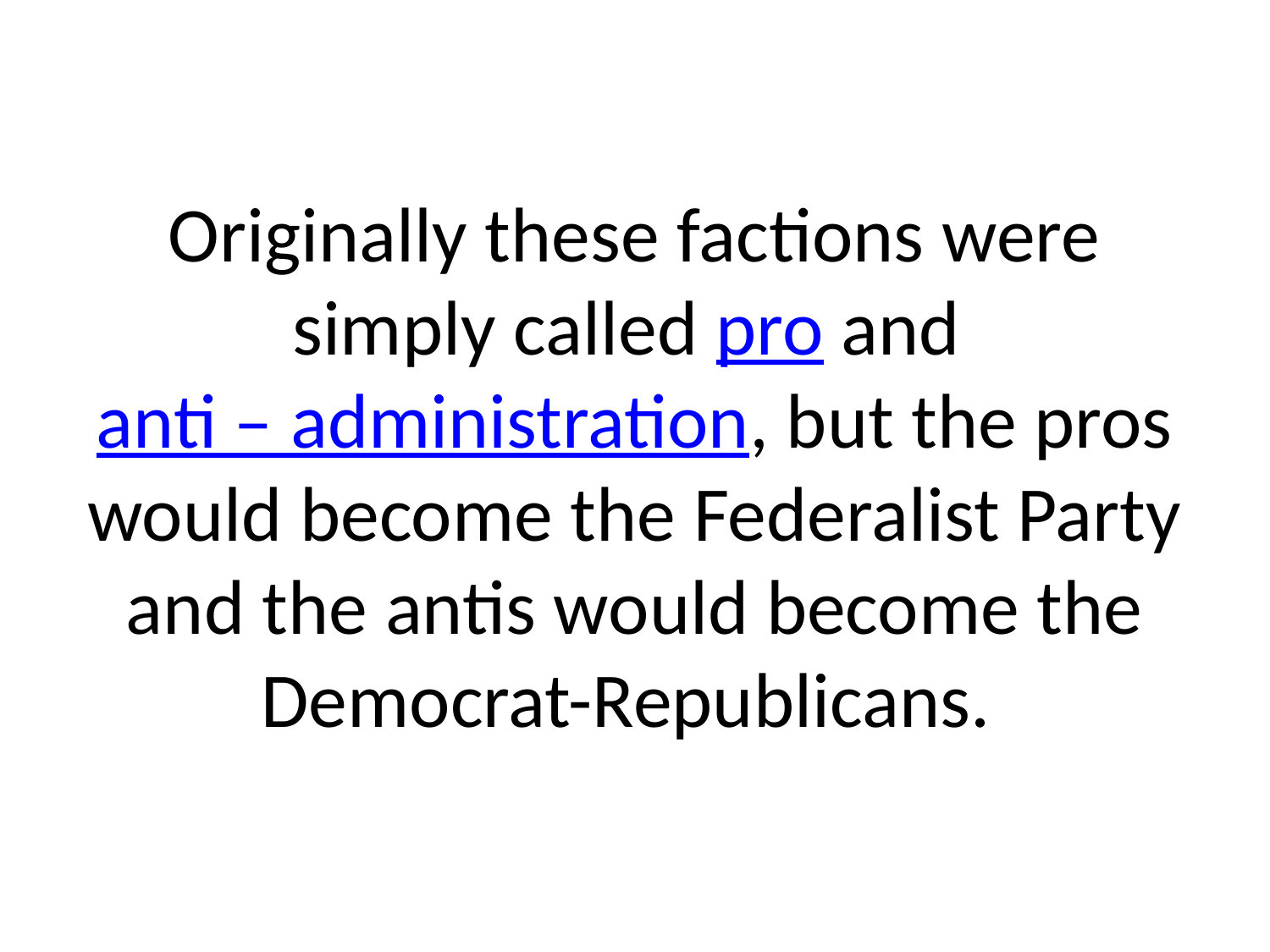

# Originally these factions were simply called pro and anti – administration, but the pros would become the Federalist Party and the antis would become the Democrat-Republicans.